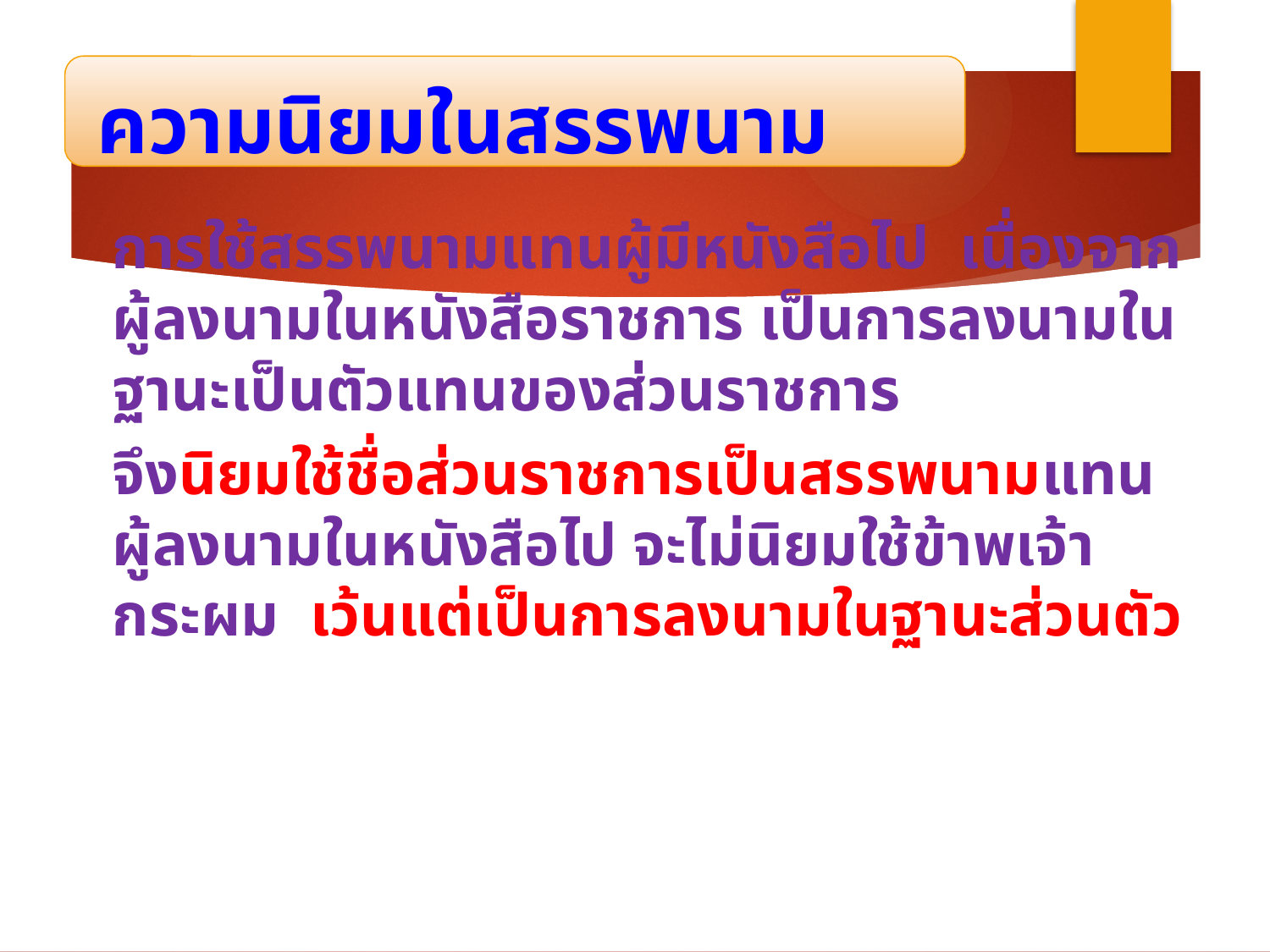

ความนิยมในสรรพนาม
		การใช้สรรพนามแทนผู้มีหนังสือไป  เนื่องจากผู้ลงนามในหนังสือราชการ เป็นการลงนามในฐานะเป็นตัวแทนของส่วนราชการ
		จึงนิยมใช้ชื่อส่วนราชการเป็นสรรพนามแทนผู้ลงนามในหนังสือไป จะไม่นิยมใช้ข้าพเจ้า  กระผม  เว้นแต่เป็นการลงนามในฐานะส่วนตัว